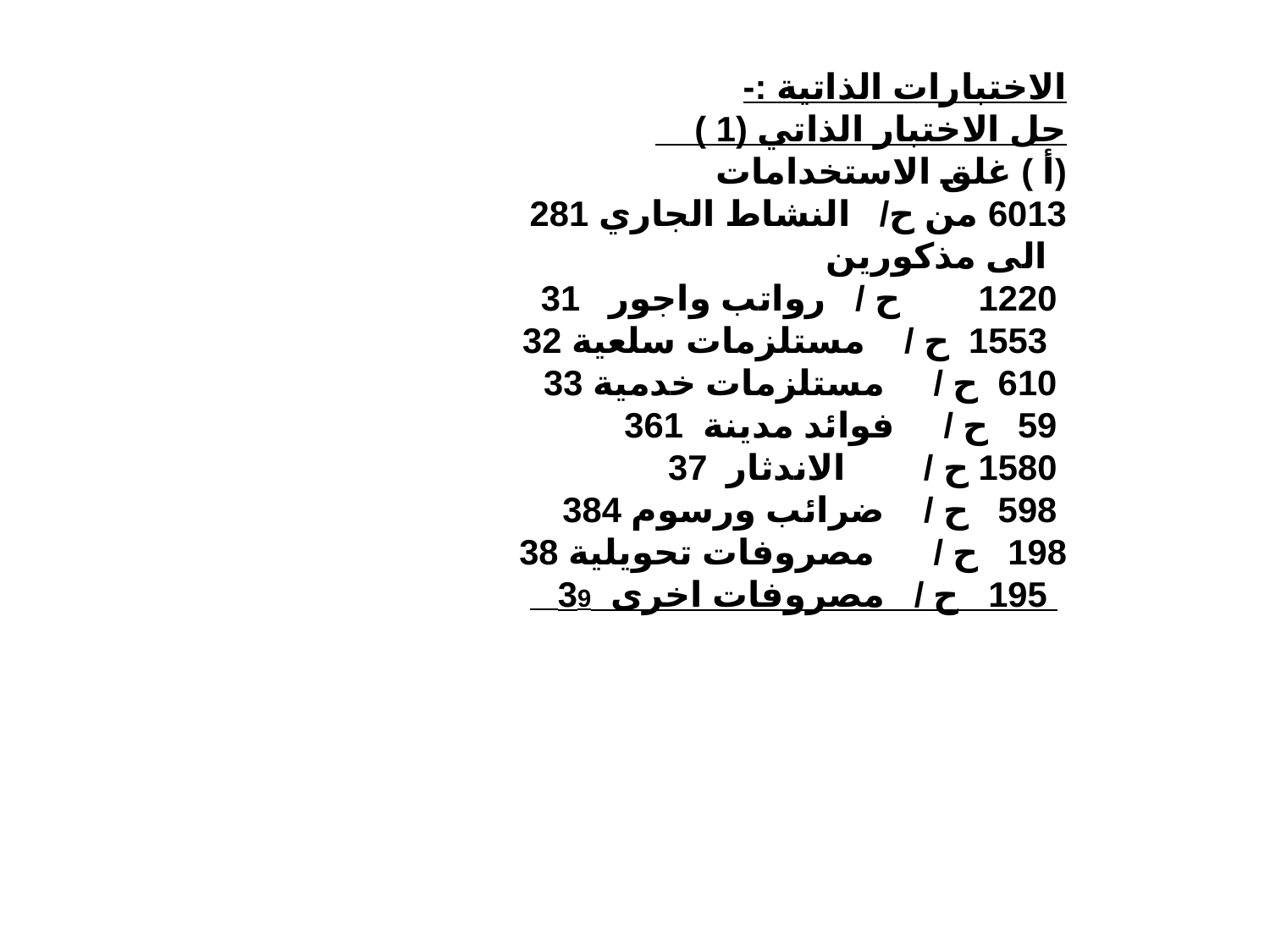

الاختبارات الذاتية :-
حل الاختبار الذاتي (1 )
(أ ) غلق الاستخدامات
6013 من ح/   النشاط الجاري 281
  الى مذكورين
 1220        ح /   رواتب واجور   31
  1553  ح /    مستلزمات سلعية 32
 610  ح /     مستلزمات خدمية 33
 59   ح /     فوائد مدينة  361
 1580 ح /        الاندثار  37
 598   ح /    ضرائب ورسوم 384
198   ح /      مصروفات تحويلية 38
  195   ح /   مصروفات اخرى  39